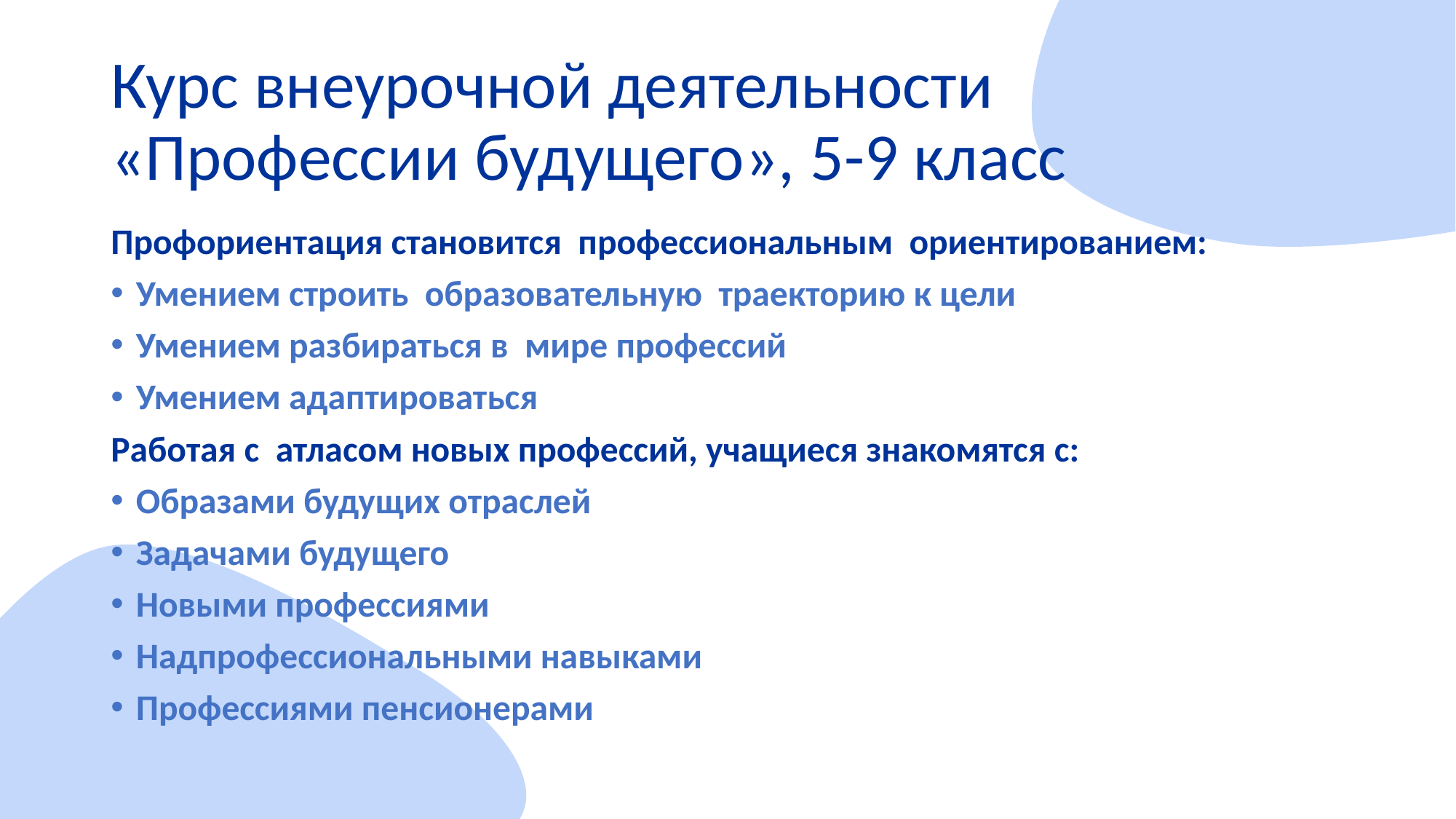

# Курс внеурочной деятельности «Профессии будущего», 5-9 класс
Профориентация становится  профессиональным  ориентированием:
Умением строить  образовательную  траекторию к цели
Умением разбираться в  мире профессий
Умением адаптироваться
Работая с  атласом новых профессий, учащиеся знакомятся с:
Образами будущих отраслей
Задачами будущего
Новыми профессиями
Надпрофессиональными навыками
Профессиями пенсионерами